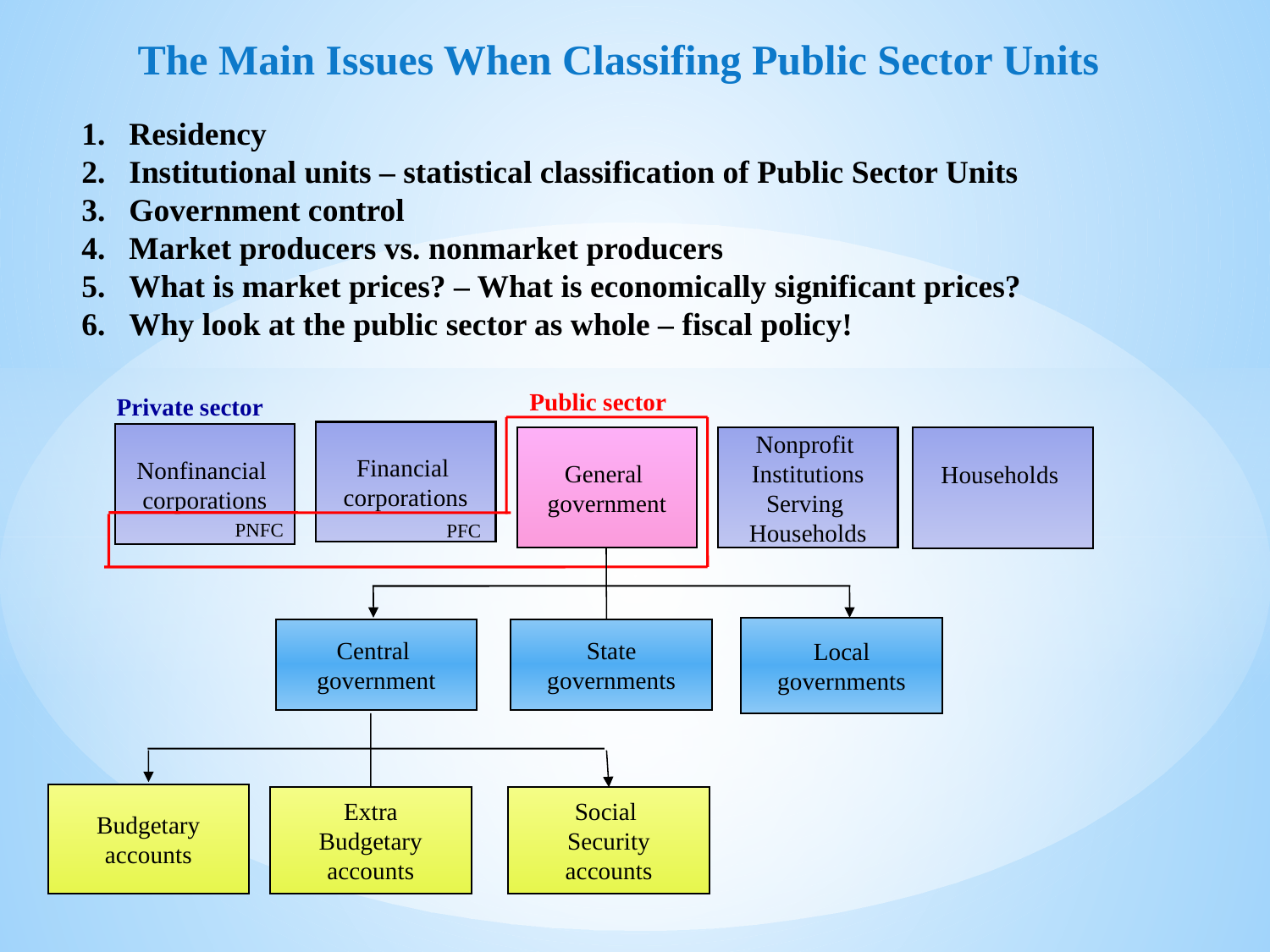

The Main Issues When Classifing Public Sector Units
Residency
Institutional units – statistical classification of Public Sector Units
Government control
Market producers vs. nonmarket producers
What is market prices? – What is economically significant prices?
Why look at the public sector as whole – fiscal policy!
Public sector
Private sector

Financial
corporations
Nonfinancial
corporations
General
government
Nonprofit
Institutions
Serving
Households
Households

PNFC
PFC

Local
governments
Central
government
State
governments

Budgetary
accounts
Extra
Budgetary
accounts
Social
Security
accounts